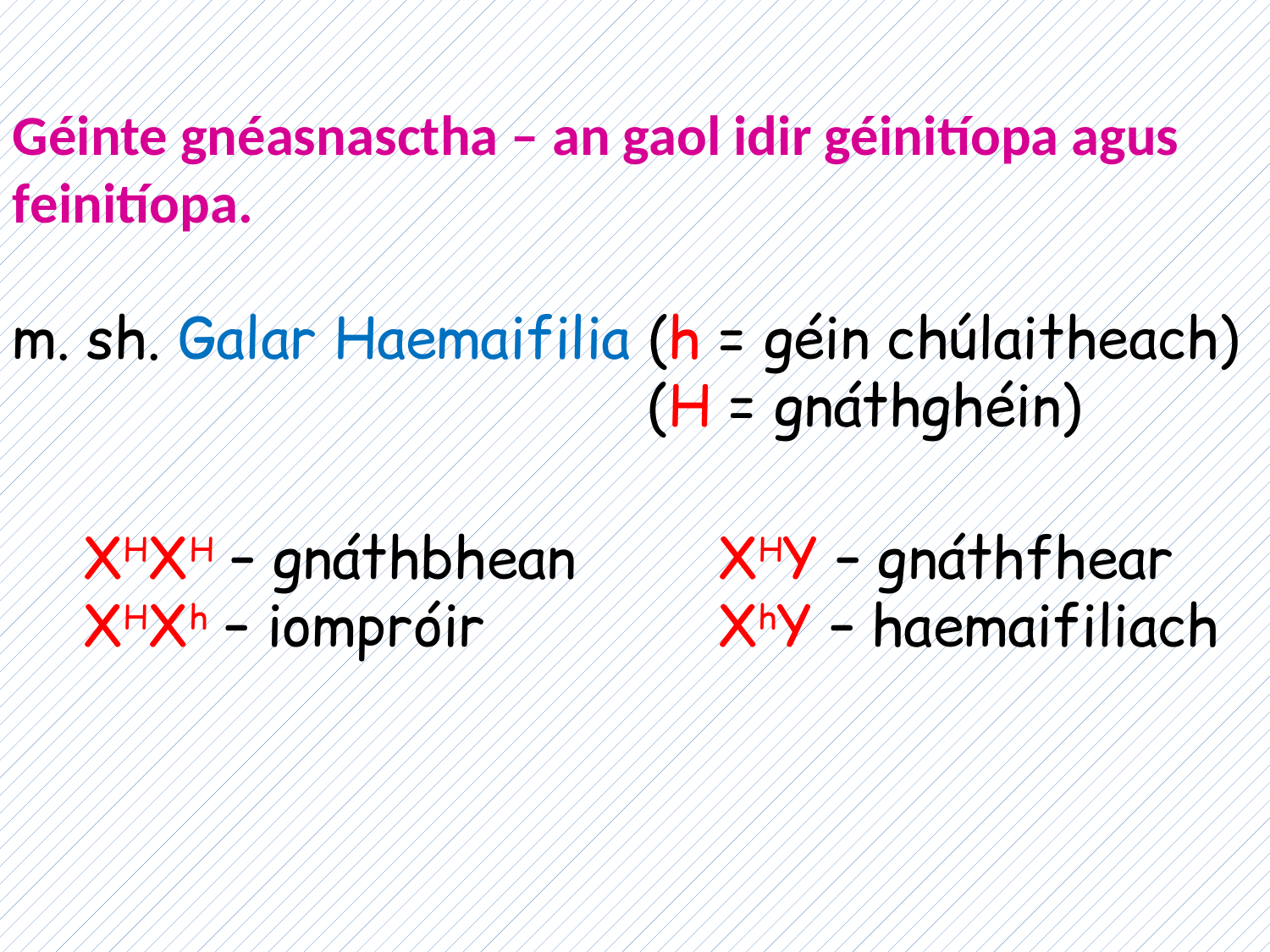

Géinte gnéasnasctha – an gaol idir géinitíopa agus feinitíopa.

m. sh. Galar Haemaifilia (h = géin chúlaitheach)
			               (H = gnáthghéin)

XHXH – gnáthbhean	  	XHY – gnáthfhear
XHXh – iompróir		XhY – haemaifiliach